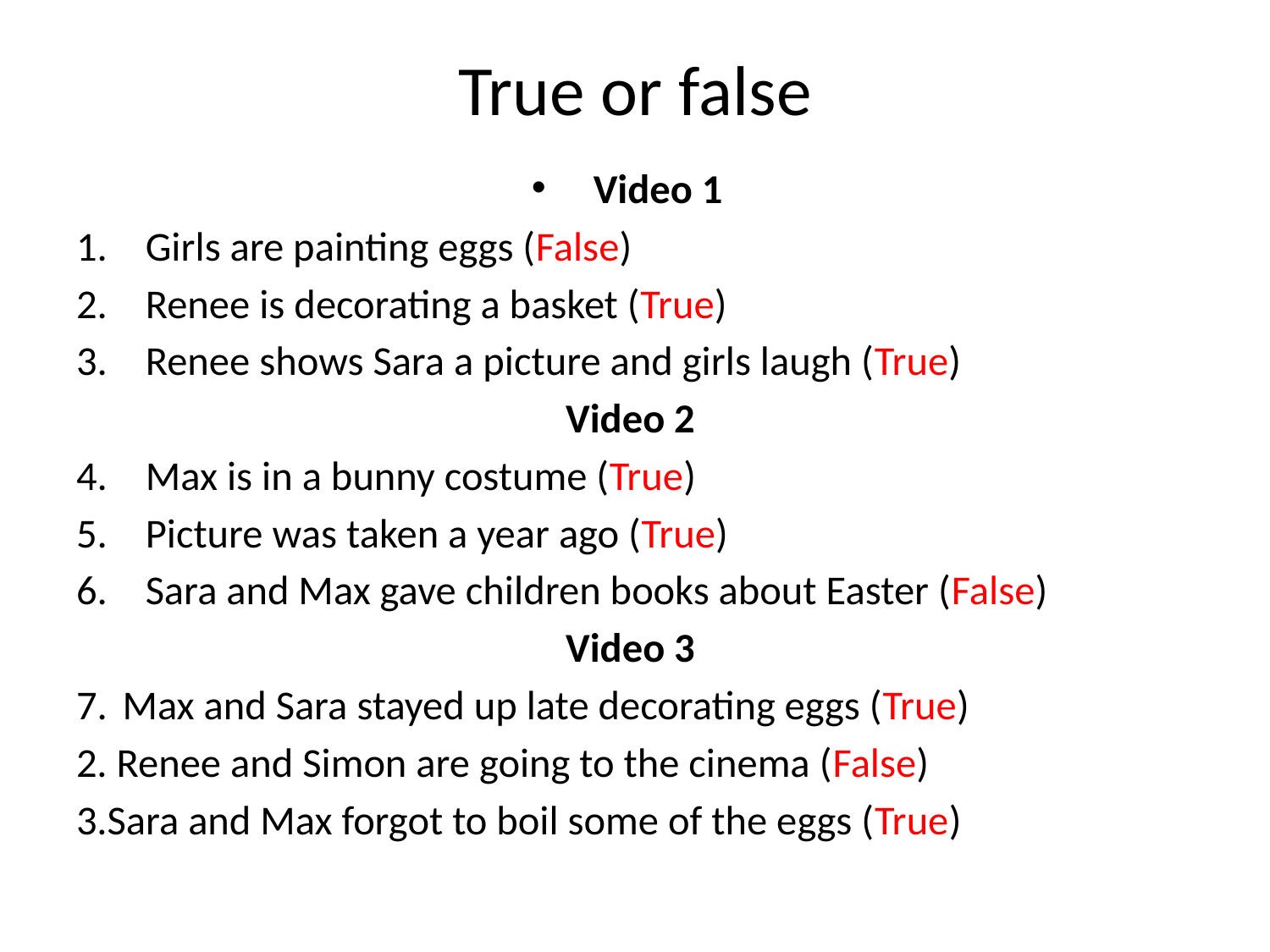

# True or false
Video 1
Girls are painting eggs (False)
Renee is decorating a basket (True)
Renee shows Sara a picture and girls laugh (True)
Video 2
Max is in a bunny costume (True)
Picture was taken a year ago (True)
Sara and Max gave children books about Easter (False)
Video 3
Max and Sara stayed up late decorating eggs (True)
2. Renee and Simon are going to the cinema (False)
3.Sara and Max forgot to boil some of the eggs (True)